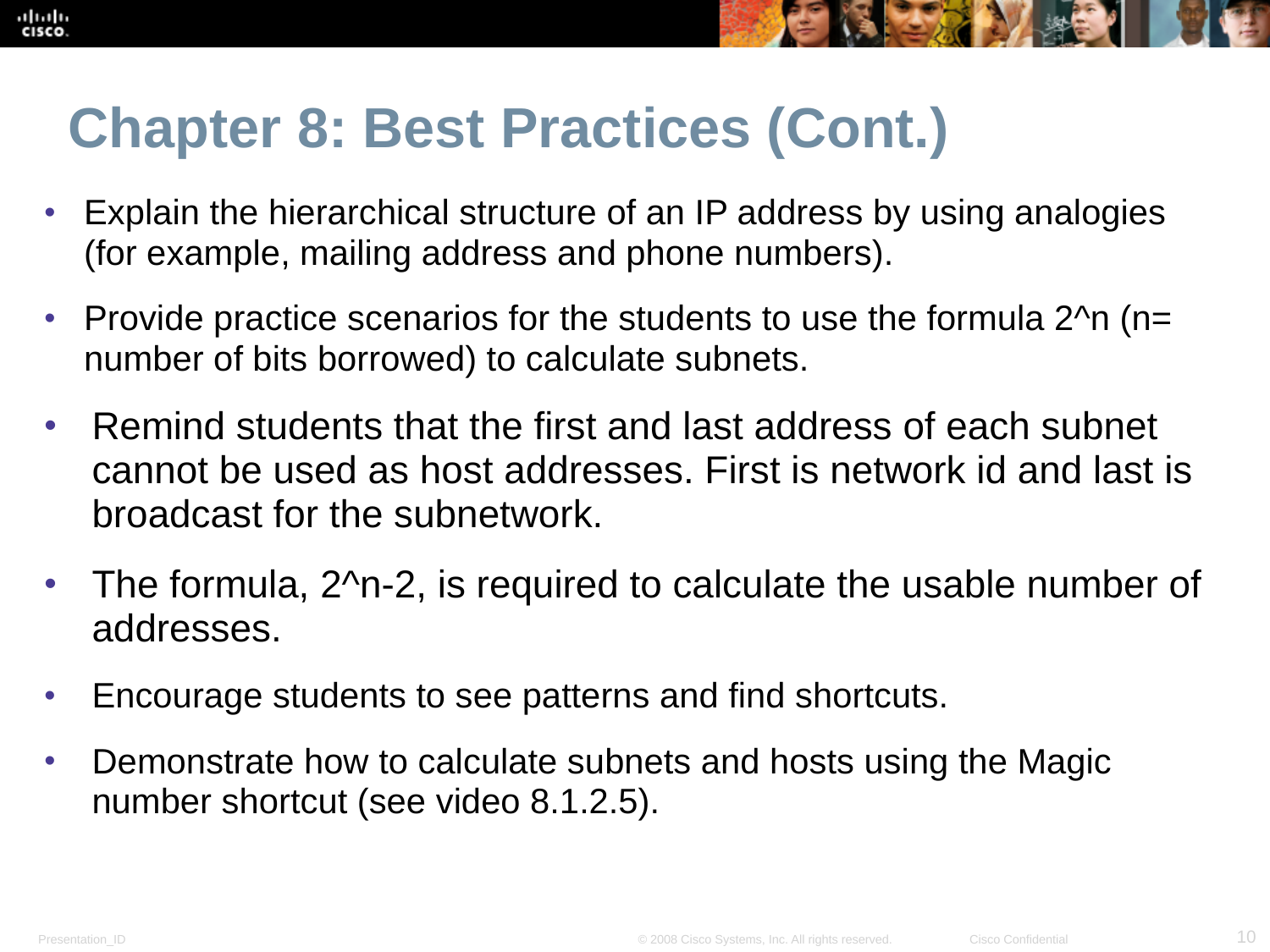

Chapter 8: Best Practices (Cont.)
Explain the hierarchical structure of an IP address by using analogies (for example, mailing address and phone numbers).
Provide practice scenarios for the students to use the formula 2^n (n= number of bits borrowed) to calculate subnets.
Remind students that the first and last address of each subnet cannot be used as host addresses. First is network id and last is broadcast for the subnetwork.
The formula, 2^n-2, is required to calculate the usable number of addresses.
Encourage students to see patterns and find shortcuts.
Demonstrate how to calculate subnets and hosts using the Magic number shortcut (see video 8.1.2.5).